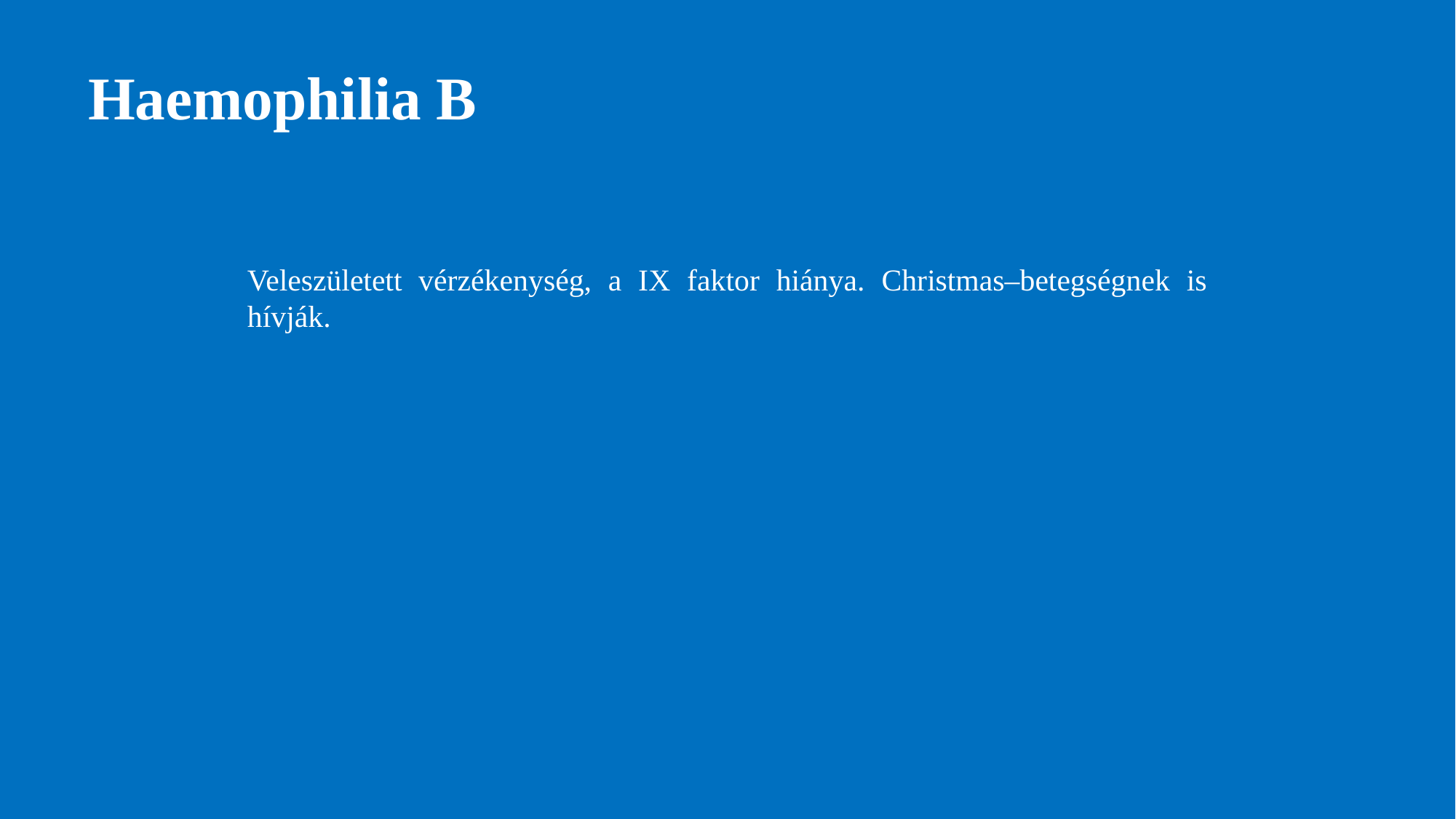

# Haemophilia B
Veleszületett vérzékenység, a IX faktor hiánya. Christmas–betegségnek is hívják.